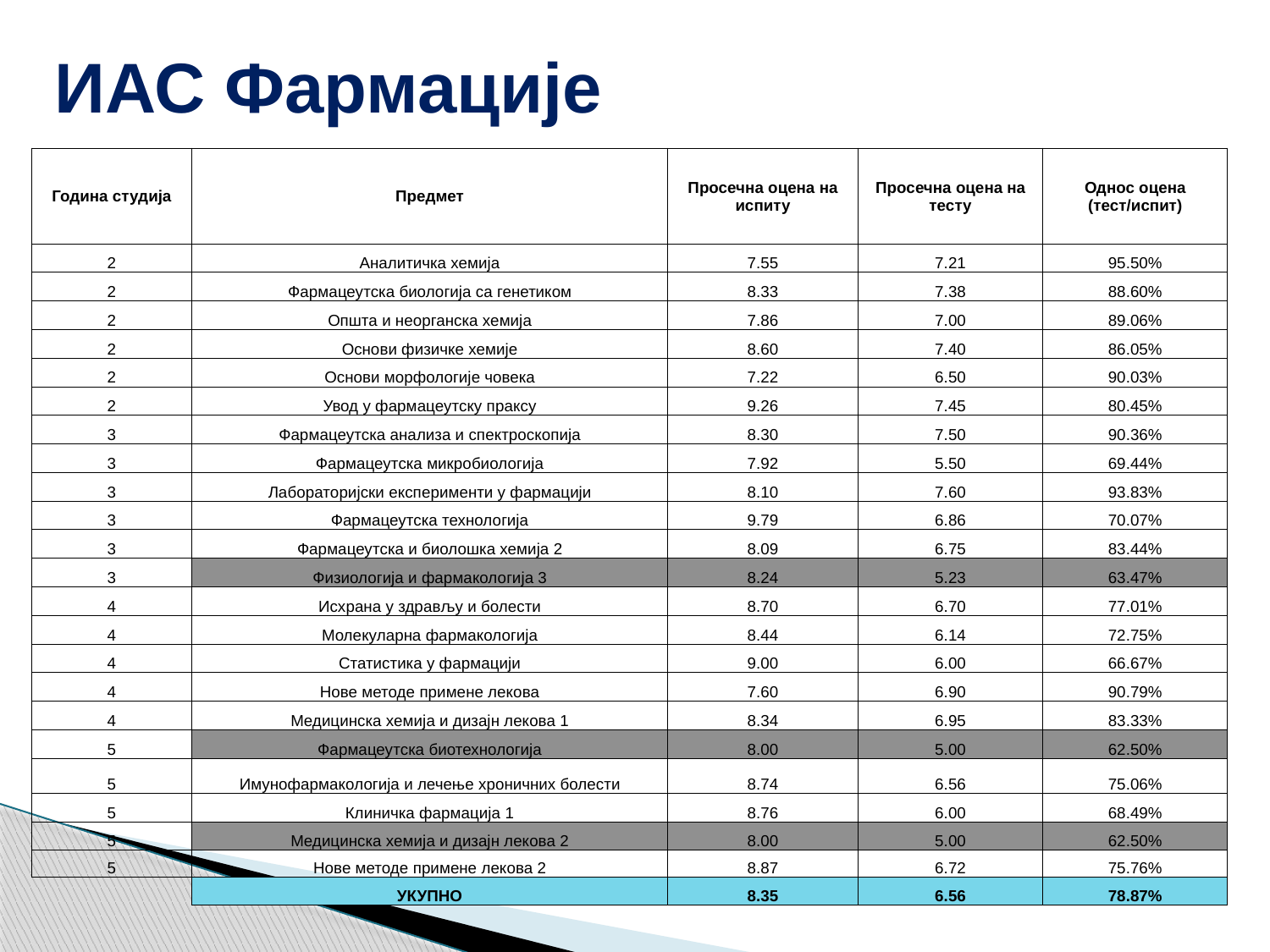

# ИАС Фармације
| Година студија | Предмет | Просечна оцена на испиту | Просечна оцена на тесту | Однос оцена (тест/испит) |
| --- | --- | --- | --- | --- |
| 2 | Аналитичка хемија | 7.55 | 7.21 | 95.50% |
| 2 | Фармацеутска биологија са генетиком | 8.33 | 7.38 | 88.60% |
| 2 | Општа и неорганска хемија | 7.86 | 7.00 | 89.06% |
| 2 | Основи физичке хемије | 8.60 | 7.40 | 86.05% |
| 2 | Основи морфологије човека | 7.22 | 6.50 | 90.03% |
| 2 | Увод у фармацеутску праксу | 9.26 | 7.45 | 80.45% |
| 3 | Фармацеутска анализа и спектроскопија | 8.30 | 7.50 | 90.36% |
| 3 | Фармацеутска микробиологија | 7.92 | 5.50 | 69.44% |
| 3 | Лабораторијски експерименти у фармацији | 8.10 | 7.60 | 93.83% |
| 3 | Фармацеутска технологија | 9.79 | 6.86 | 70.07% |
| 3 | Фармацеутска и биолошка хемија 2 | 8.09 | 6.75 | 83.44% |
| 3 | Физиологија и фармакологија 3 | 8.24 | 5.23 | 63.47% |
| 4 | Исхрана у здрављу и болести | 8.70 | 6.70 | 77.01% |
| 4 | Молекуларна фармакологија | 8.44 | 6.14 | 72.75% |
| 4 | Статистика у фармацији | 9.00 | 6.00 | 66.67% |
| 4 | Нове методе примене лекова | 7.60 | 6.90 | 90.79% |
| 4 | Медицинска хемија и дизајн лекова 1 | 8.34 | 6.95 | 83.33% |
| 5 | Фармацеутска биотехнологија | 8.00 | 5.00 | 62.50% |
| 5 | Имунофармакологија и лечење хроничних болести | 8.74 | 6.56 | 75.06% |
| 5 | Клиничка фармација 1 | 8.76 | 6.00 | 68.49% |
| 5 | Медицинска хемија и дизајн лекова 2 | 8.00 | 5.00 | 62.50% |
| 5 | Нове методе примене лекова 2 | 8.87 | 6.72 | 75.76% |
|  | УКУПНО | 8.35 | 6.56 | 78.87% |